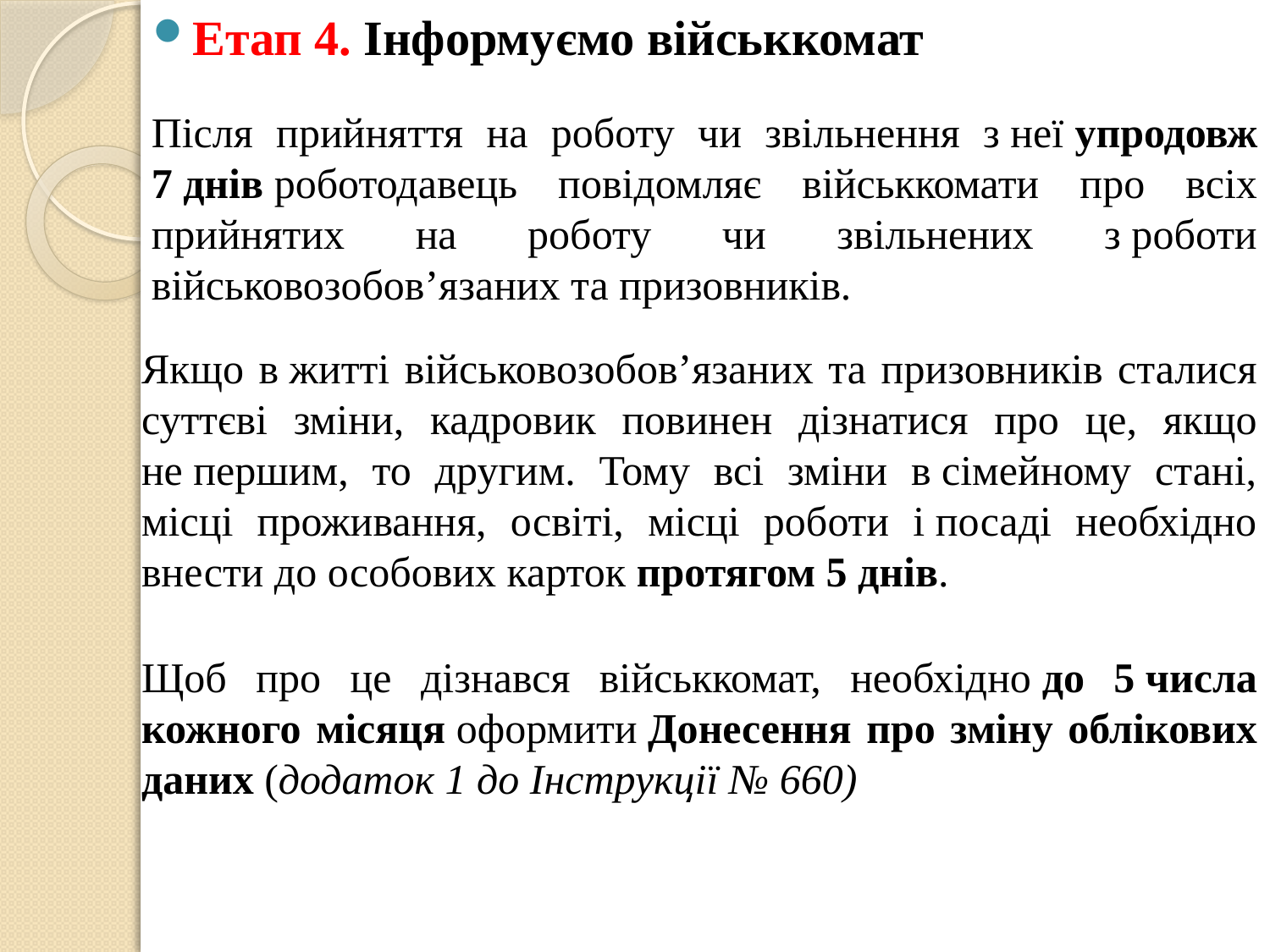

Етап 4. Інформуємо військкомат
Після прийняття на роботу чи звільнення з неї упродовж 7 днів роботодавець повідомляє військкомати про всіх прийнятих на роботу чи звільнених з роботи військовозобов’язаних та призовників.
Якщо в житті військовозобов’язаних та призовників сталися суттєві зміни, кадровик повинен дізнатися про це, якщо не першим, то другим. Тому всі зміни в сімейному стані, місці проживання, освіті, місці роботи і посаді необхідно внести до особових карток протягом 5 днів.
Щоб про це дізнався військкомат, необхідно до 5 числа кожного місяця оформити Донесення про зміну облікових даних (додаток 1 до Інструкції № 660)